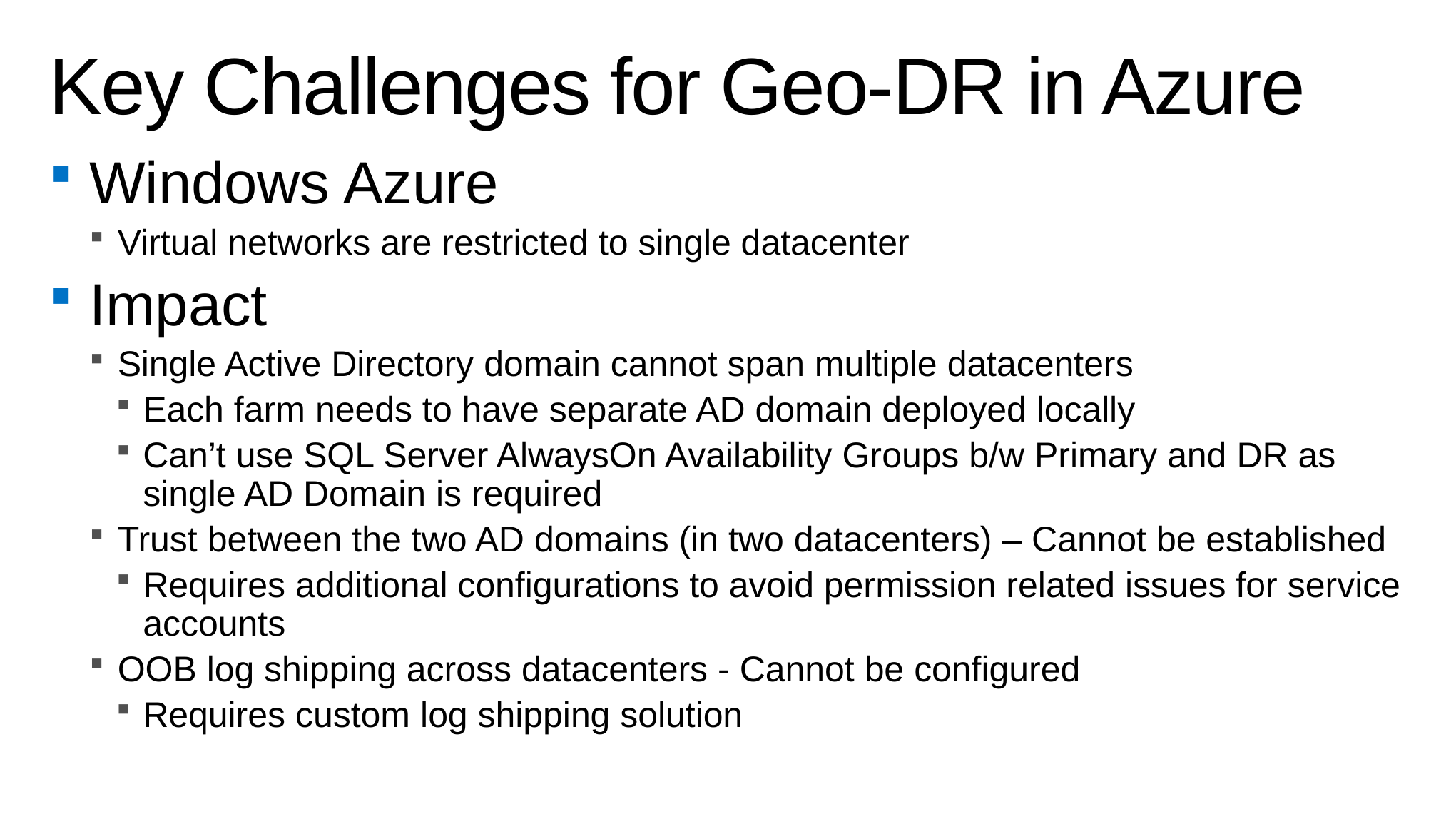

# Key Challenges for Geo-DR in Azure
Windows Azure
Virtual networks are restricted to single datacenter
Impact
Single Active Directory domain cannot span multiple datacenters
Each farm needs to have separate AD domain deployed locally
Can’t use SQL Server AlwaysOn Availability Groups b/w Primary and DR as single AD Domain is required
Trust between the two AD domains (in two datacenters) – Cannot be established
Requires additional configurations to avoid permission related issues for service accounts
OOB log shipping across datacenters - Cannot be configured
Requires custom log shipping solution